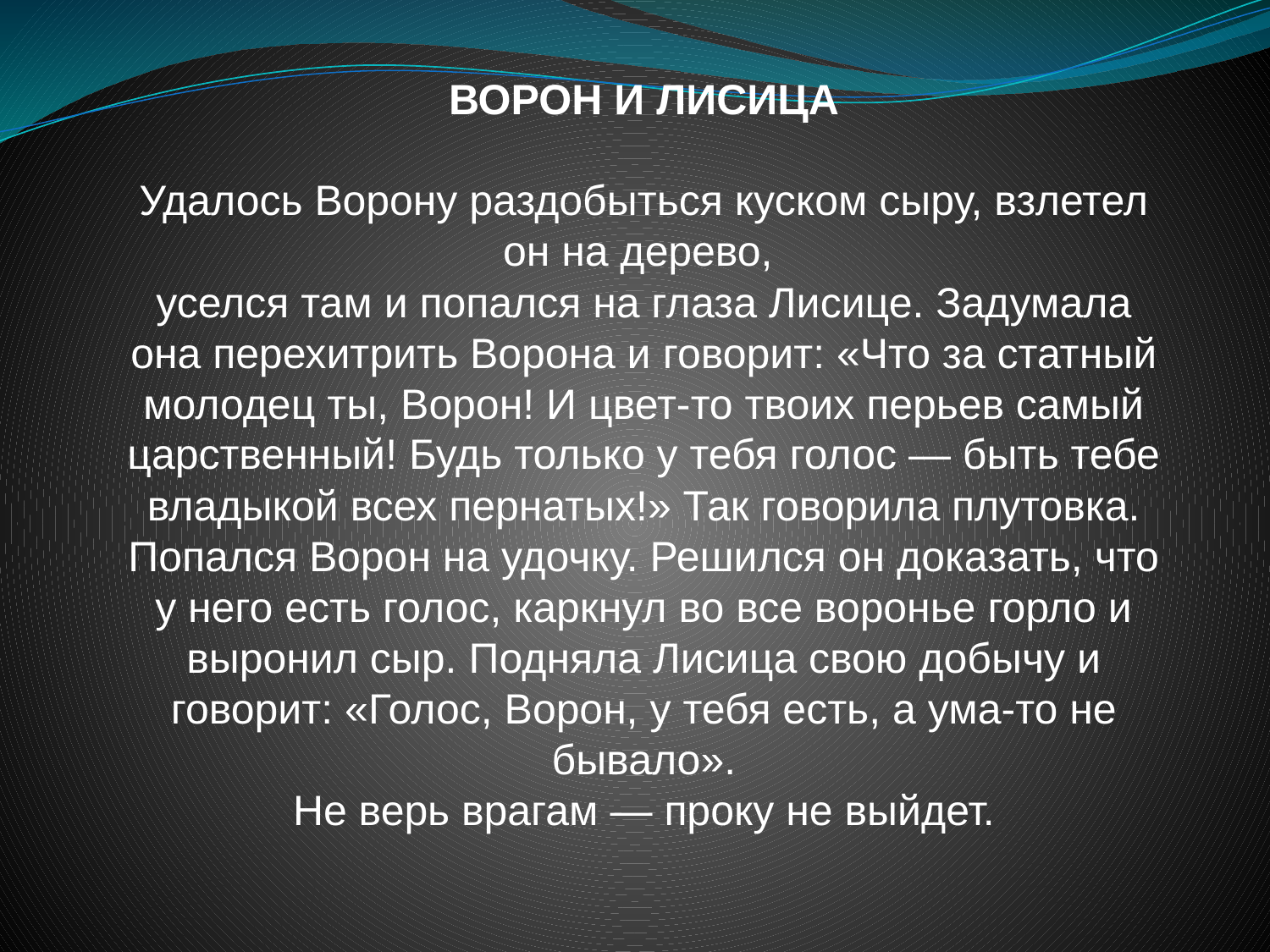

ВОРОН И ЛИСИЦА

Удалось Ворону раздобыться куском сыру, взлетел он на дерево,
уселся там и попался на глаза Лисице. Задумала она перехитрить Ворона и говорит: «Что за статный молодец ты, Ворон! И цвет-то твоих перьев самый царственный! Будь только у тебя голос — быть тебе владыкой всех пернатых!» Так говорила плутовка. Попался Ворон на удочку. Решился он доказать, что у него есть голос, каркнул во все воронье горло и выронил сыр. Подняла Лисица свою добычу и говорит: «Голос, Ворон, у тебя есть, а ума-то не бывало».
Не верь врагам — проку не выйдет.